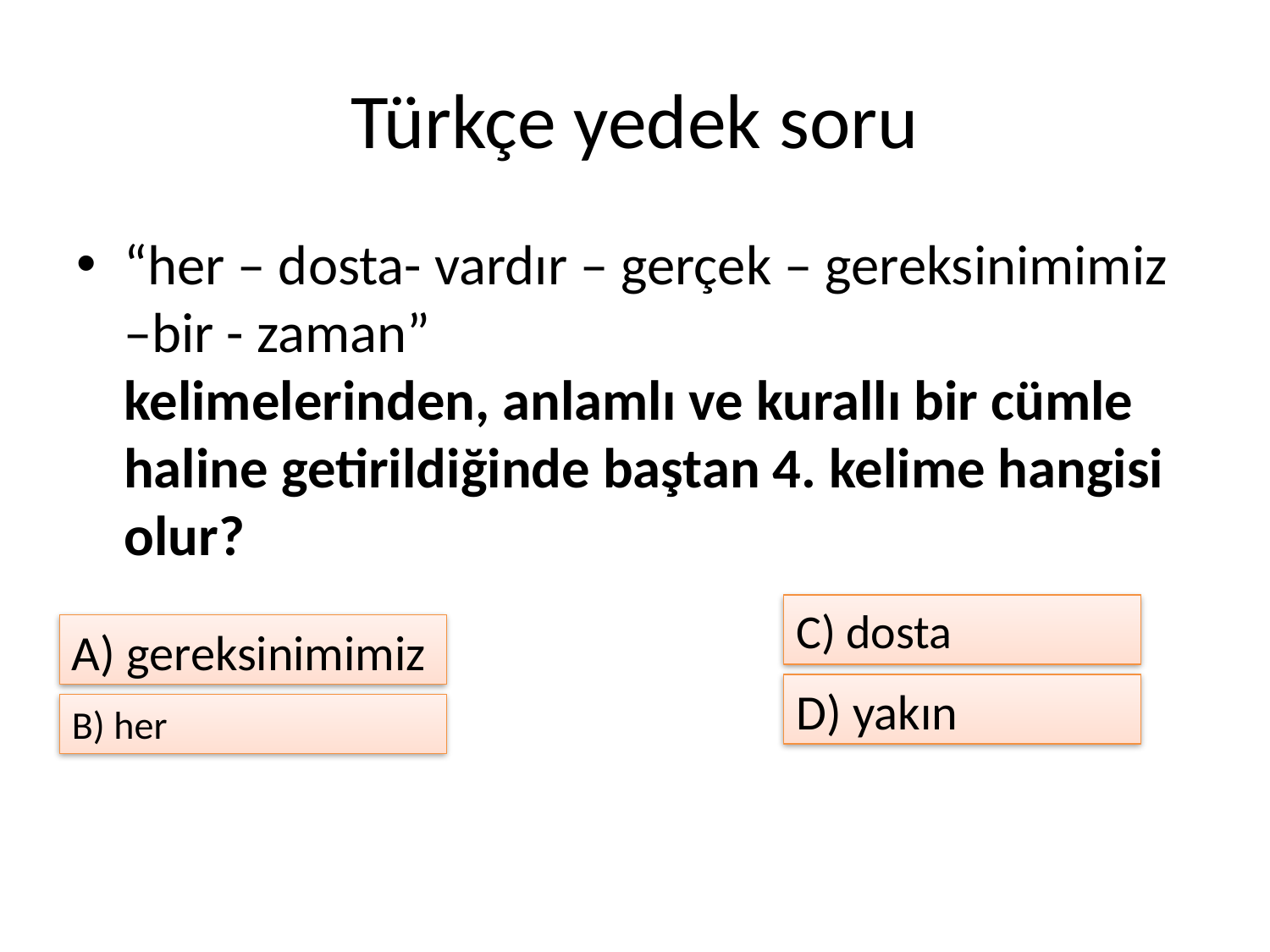

# Türkçe yedek soru
“her – dosta- vardır – gerçek – gereksinimimiz –bir - zaman”
kelimelerinden, anlamlı ve kurallı bir cümle haline getirildiğinde baştan 4. kelime hangisi olur?

C) dosta
A) gereksinimimiz
D) yakın
B) her